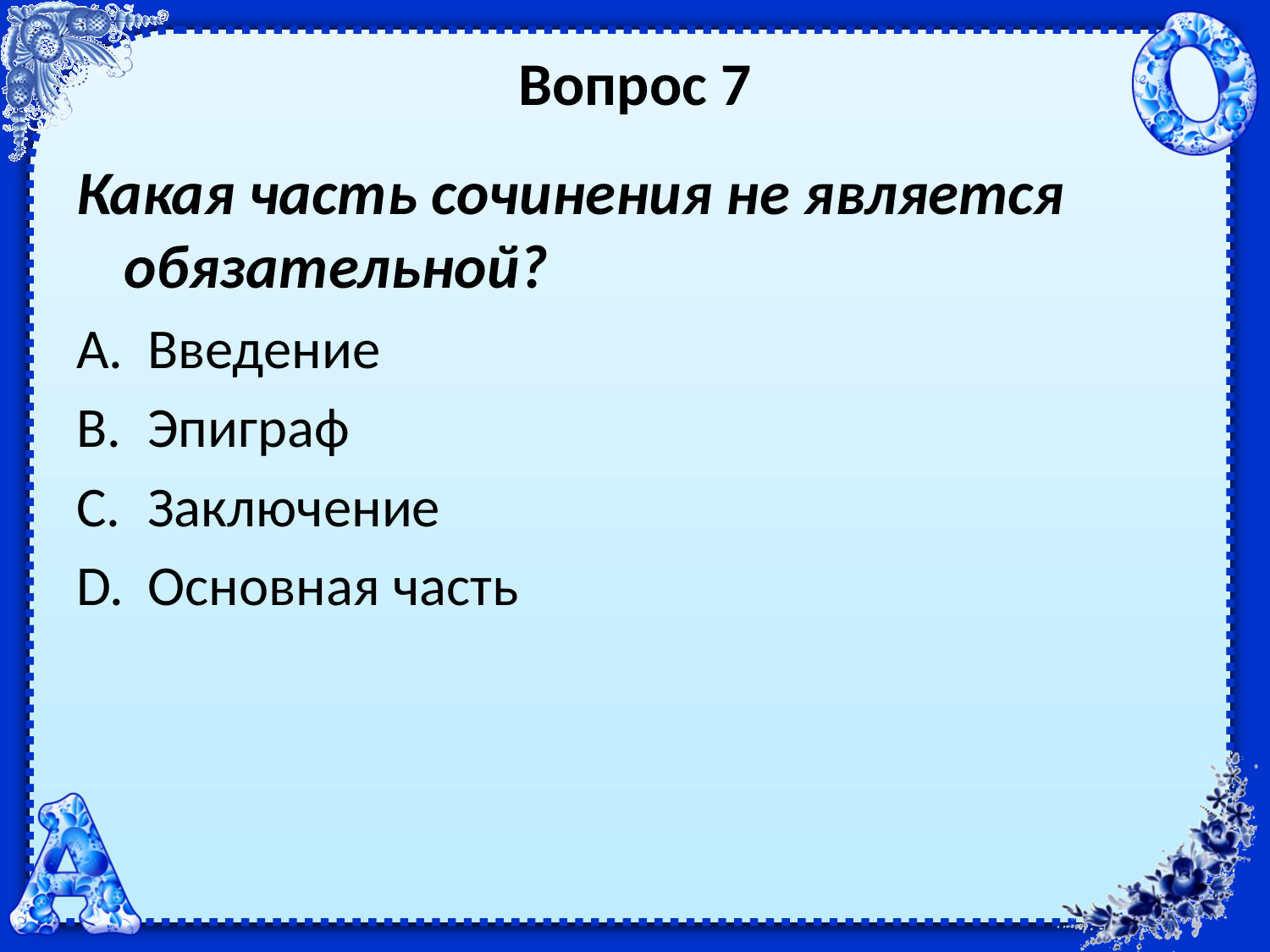

# Вопрос 7
Какая часть сочинения не является обязательной?
Введение
Эпиграф
Заключение
Основная часть